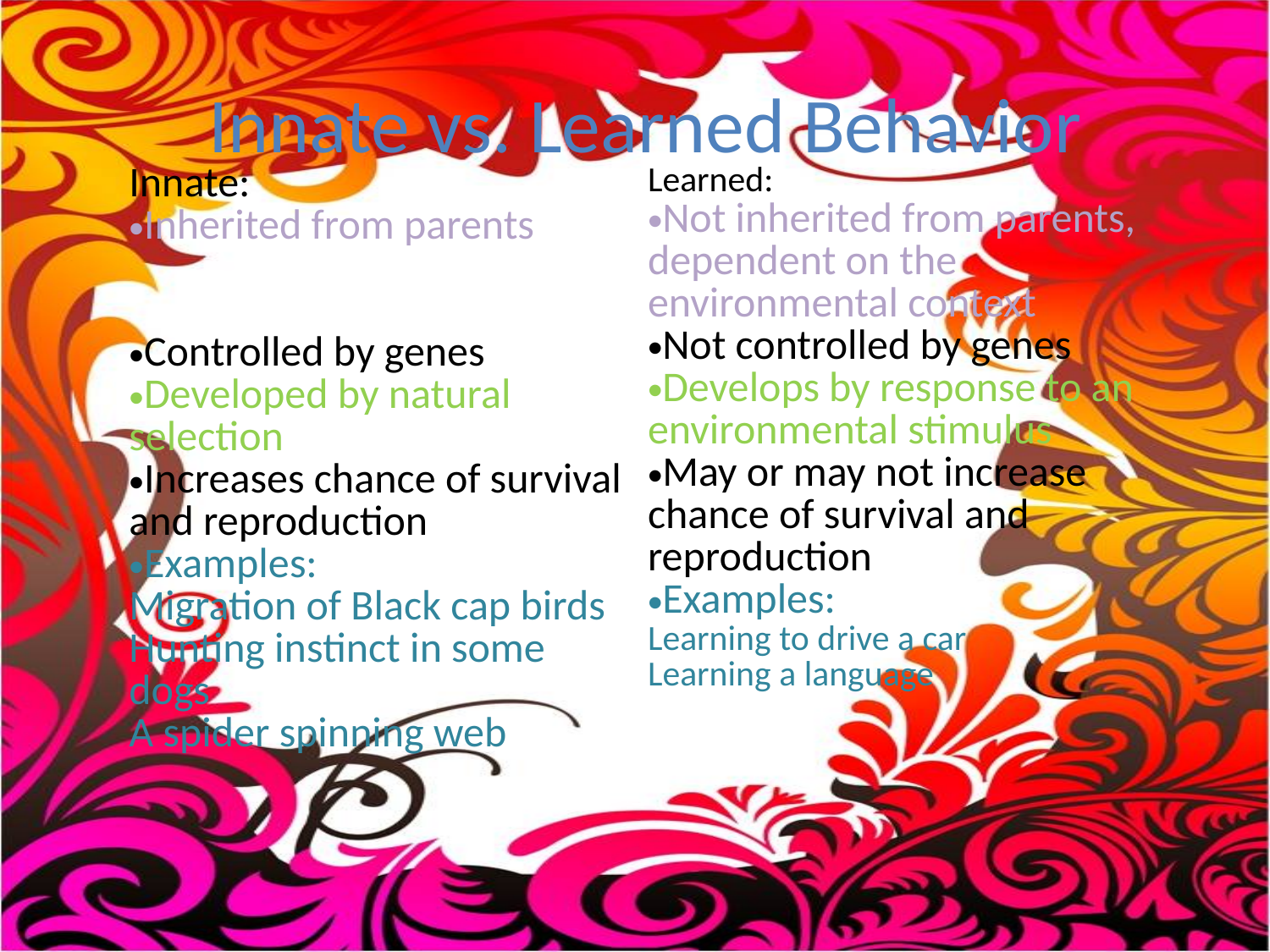

Innate vs. Learned Behavior
| Innate: Inherited from parents Controlled by genes Developed by natural selection Increases chance of survival and reproduction Examples: Migration of Black cap birds Hunting instinct in some dogs A spider spinning web | Learned: Not inherited from parents, dependent on the environmental context Not controlled by genes Develops by response to an environmental stimulus May or may not increase chance of survival and reproduction Examples: Learning to drive a car Learning a language |
| --- | --- |